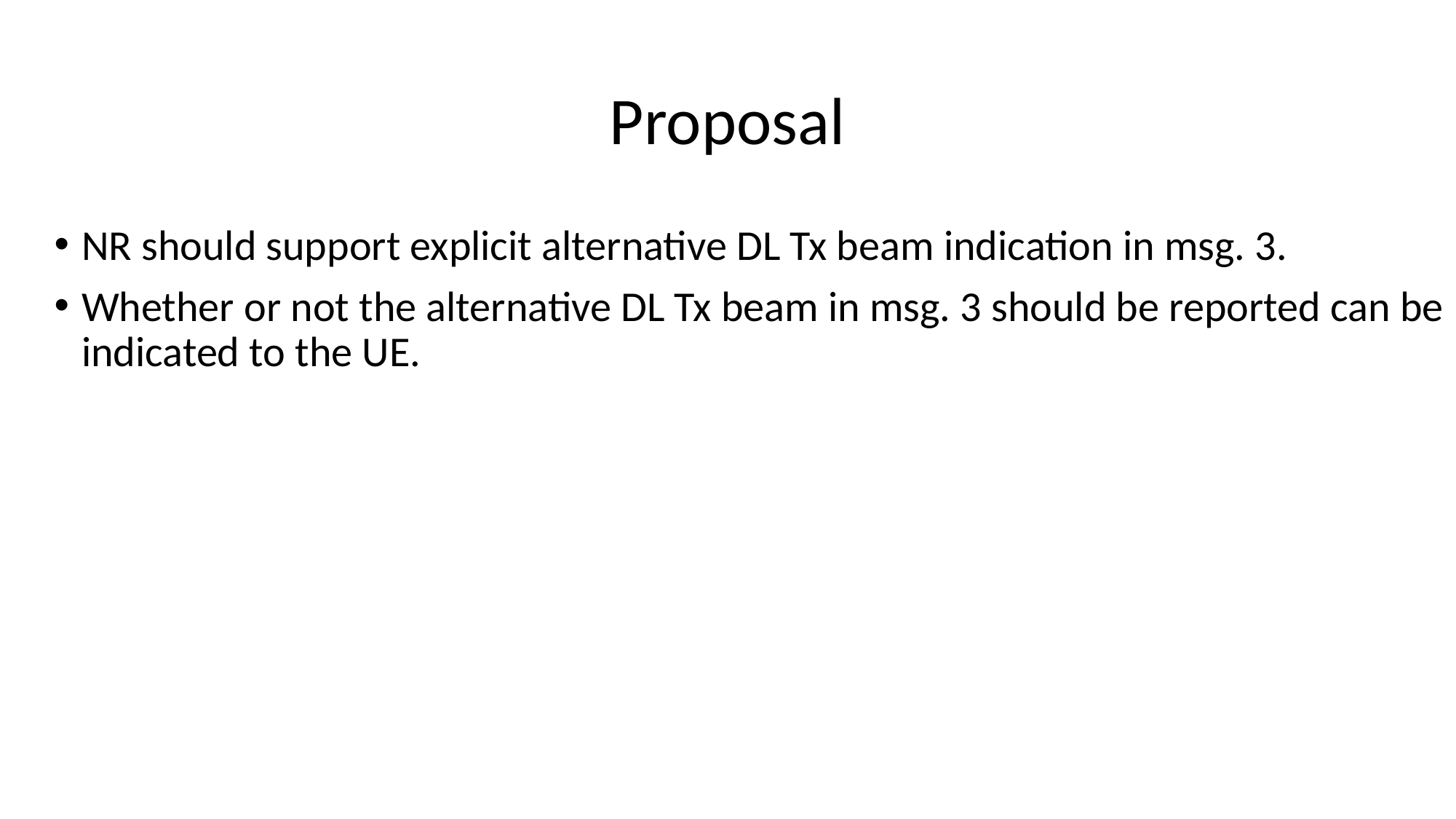

# Proposal
NR should support explicit alternative DL Tx beam indication in msg. 3.
Whether or not the alternative DL Tx beam in msg. 3 should be reported can be indicated to the UE.